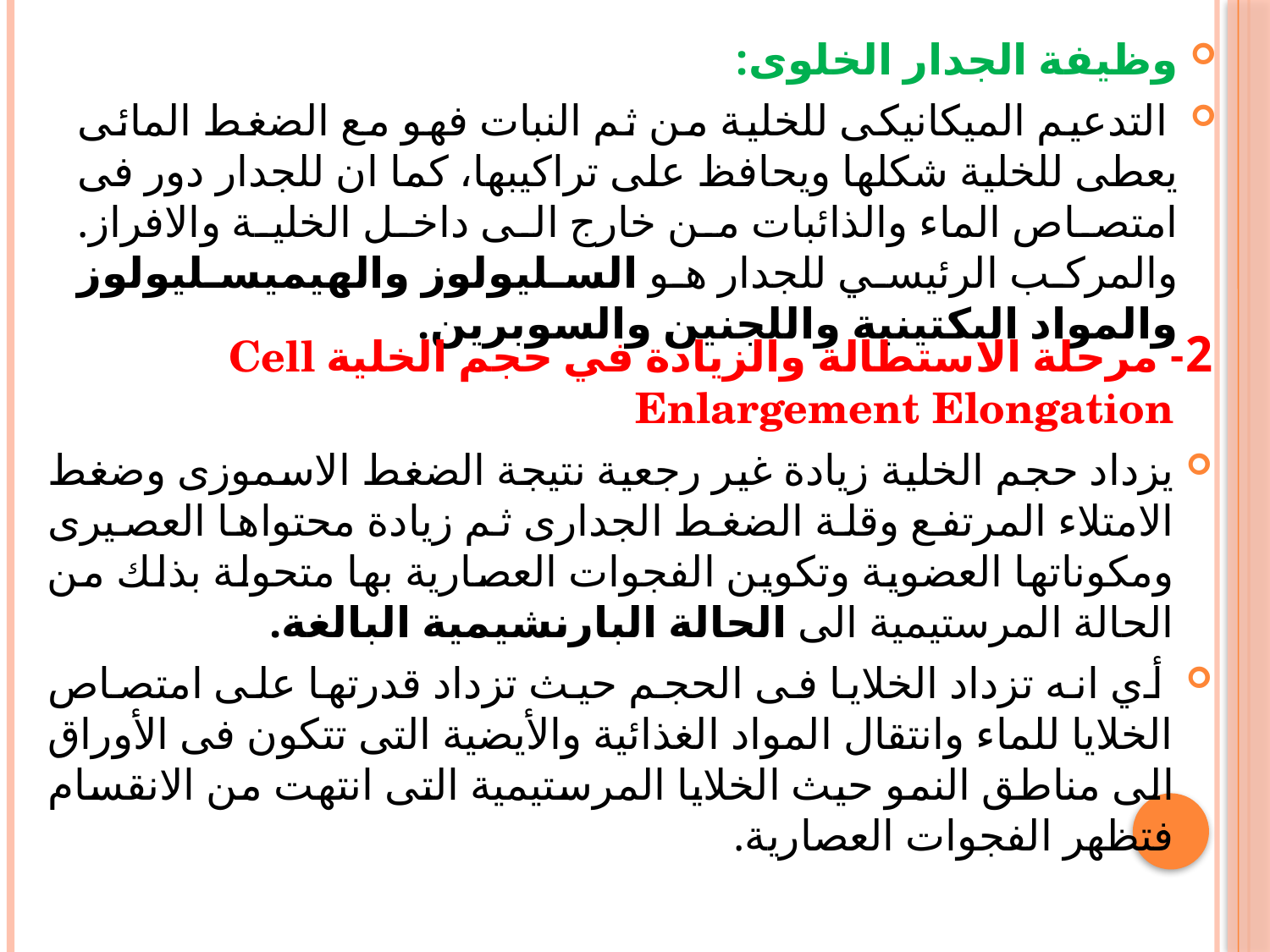

وظیفة الجدار الخلوى:
 التدعیم المیكانیكى للخلیة من ثم النبات فھو مع الضغط المائى یعطى للخلیة شكلھا ویحافظ على تراكیبھا، كما ان للجدار دور فى امتصاص الماء والذائبات من خارج الى داخل الخلیة والافراز. والمركب الرئیسي للجدار ھو السلیولوز والھیمیسلیولوز والمواد البكتینیة واللجنين والسوبرين.

2- مرحلة الاستطالة والزيادة في حجم الخلية Cell Enlargement Elongation
یزداد حجم الخلیة زیادة غیر رجعیة نتیجة الضغط الاسموزى وضغط الامتلاء المرتفع وقلة الضغط الجدارى ثم زیادة محتواھا العصیرى ومكوناتھا العضویة وتكوین الفجوات العصاریة بھا متحولة بذلك من الحالة المرستیمیة الى الحالة البارنشیمیة البالغة.
 أي انه تزداد الخلایا فى الحجم حیث تزداد قدرتھا على امتصاص الخلایا للماء وانتقال المواد الغذائیة والأیضیة التى تتكون فى الأوراق الى مناطق النمو حیث الخلایا المرستیمیة التى انتھت من الانقسام فتظھر الفجوات العصاریة.